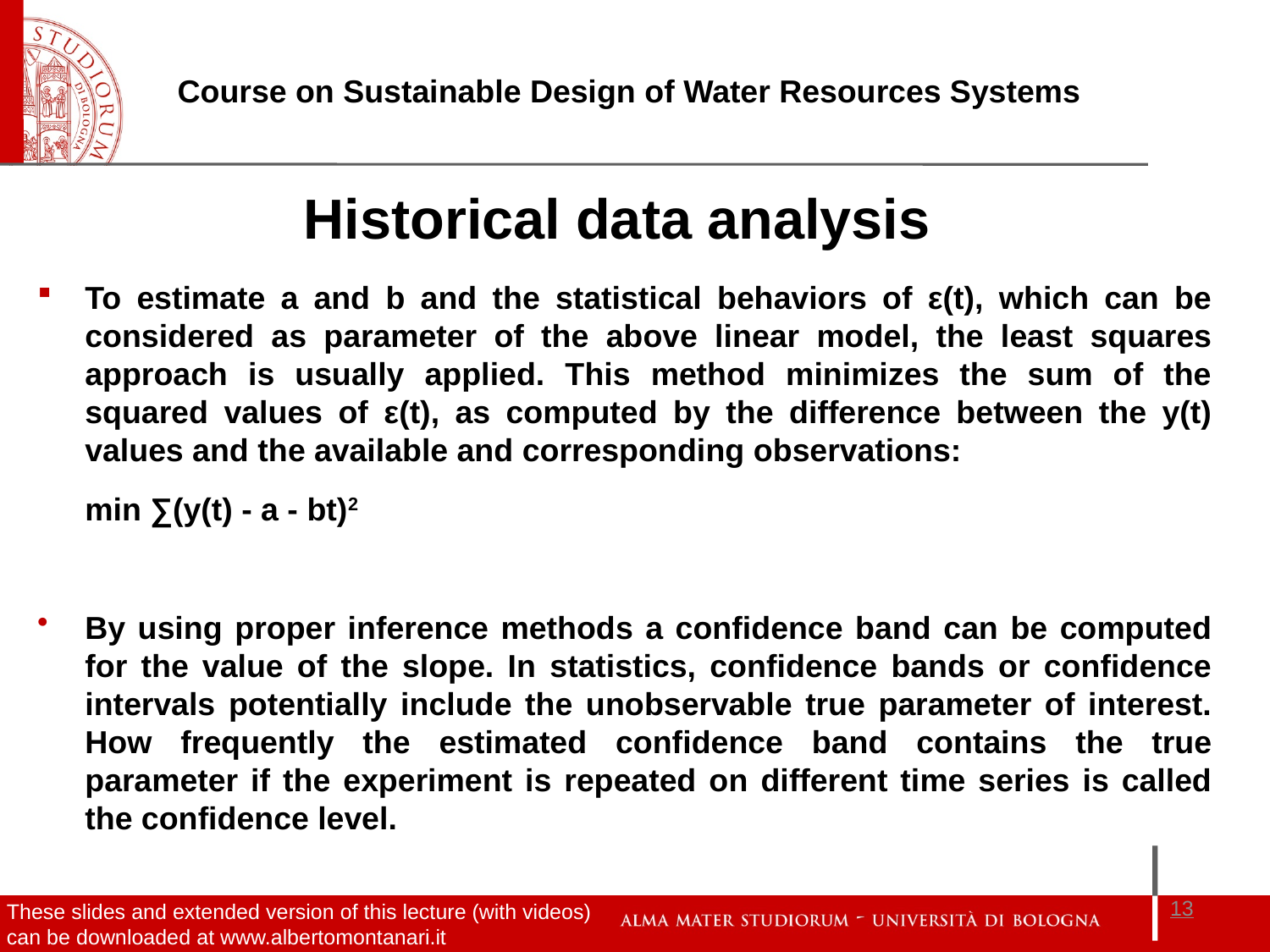

Historical data analysis
To estimate a and b and the statistical behaviors of ε(t), which can be considered as parameter of the above linear model, the least squares approach is usually applied. This method minimizes the sum of the squared values of ε(t), as computed by the difference between the y(t) values and the available and corresponding observations:
	min ∑(y(t) - a - bt)2

By using proper inference methods a confidence band can be computed for the value of the slope. In statistics, confidence bands or confidence intervals potentially include the unobservable true parameter of interest. How frequently the estimated confidence band contains the true parameter if the experiment is repeated on different time series is called the confidence level.

13